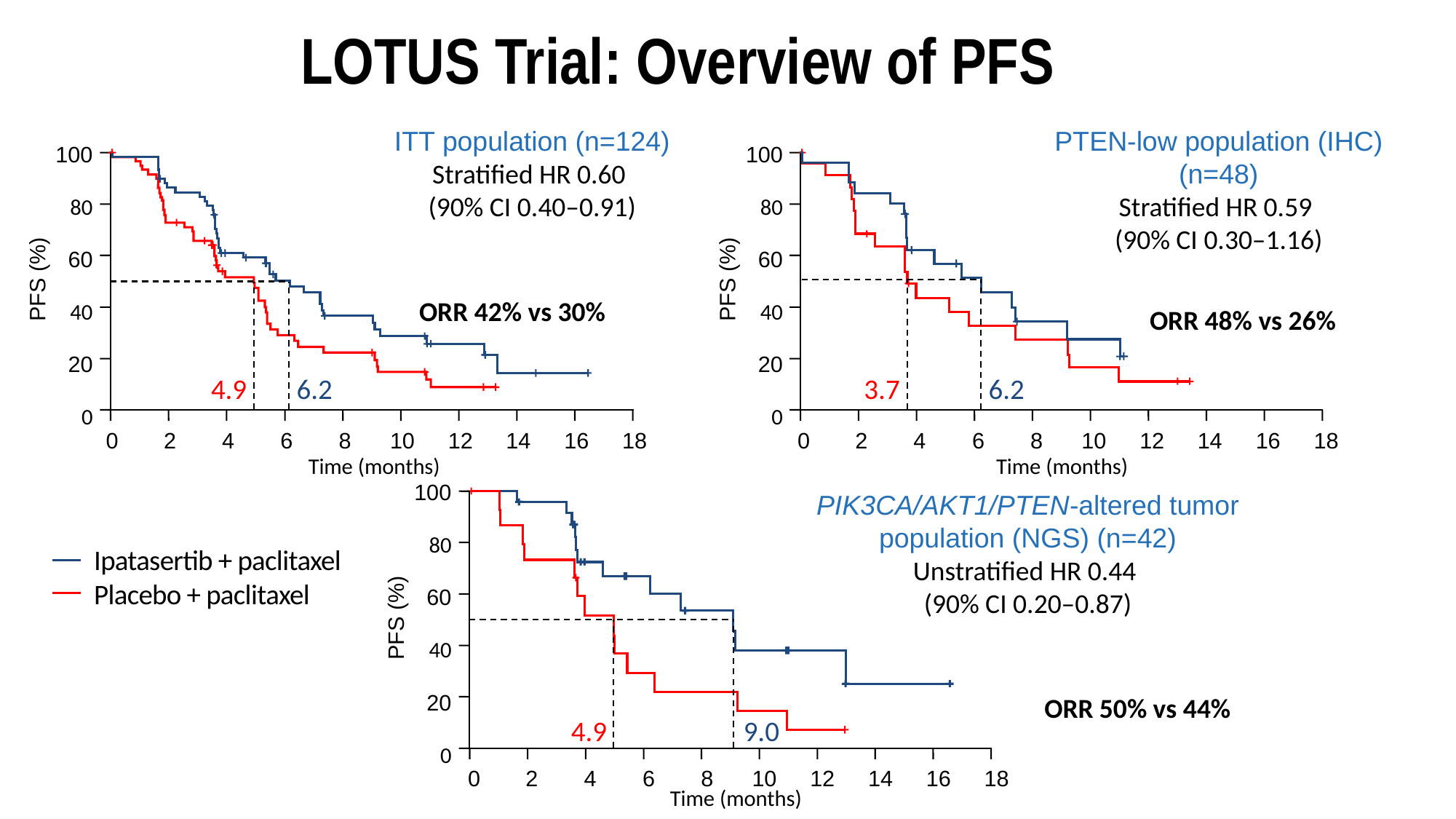

# LOTUS Trial: Overview of PFS
ITT population (n=124)
Stratified HR 0.60
(90% CI 0.40–0.91)
100
80
60
40
20
0

PFS (%)
4.9
6.2
	0	2	4	6	8	10	12	14	16	18
Time (months)
PTEN-low population (IHC) (n=48)
Stratified HR 0.59
(90% CI 0.30–1.16)
100
80
60
40
20
0

PFS (%)

3.7
6.2
Time (months)
ORR 42% vs 30%
ORR 48% vs 26%

	0	2	4	6	8	10	12	14	16	18
100
80
60
40
20
0
PIK3CA/AKT1/PTEN-altered tumor population (NGS) (n=42)
Unstratified HR 0.44
(90% CI 0.20–0.87)

PFS (%)

4.9
9.0
	0	2	4	6	8	10	12	14	16	18
Time (months)
Ipatasertib + paclitaxel
Placebo + paclitaxel
ORR 50% vs 44%